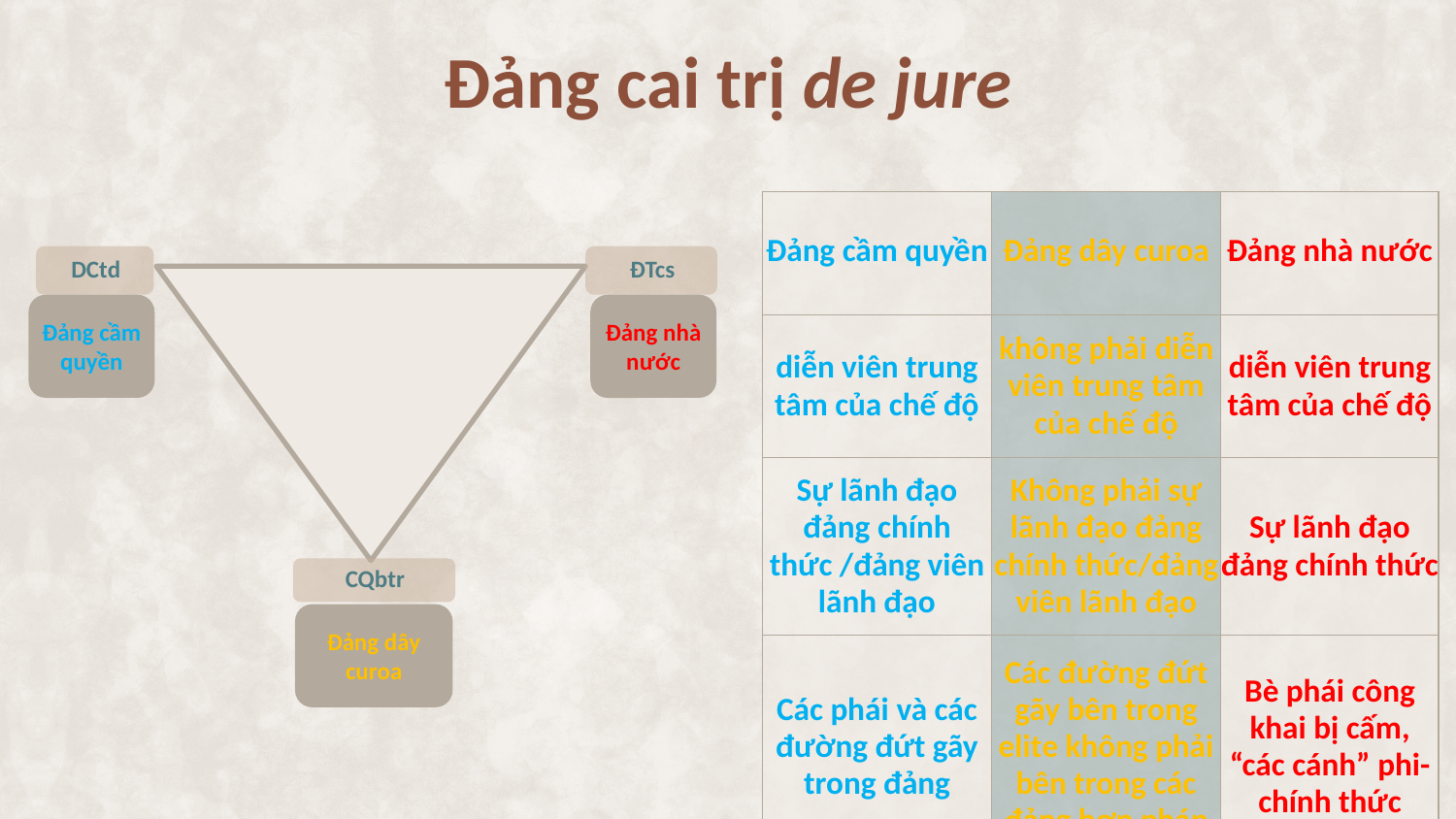

# Đảng cai trị de jure

ĐTcs
DCtd
CQbtr
| Đảng cầm quyền | Đảng dây curoa | Đảng nhà nước |
| --- | --- | --- |
| diễn viên trung tâm của chế độ | không phải diễn viên trung tâm của chế độ | diễn viên trung tâm của chế độ |
| Sự lãnh đạo đảng chính thức /đảng viên lãnh đạo | Không phải sự lãnh đạo đảng chính thức/đảng viên lãnh đạo | Sự lãnh đạo đảng chính thức |
| Các phái và các đường đứt gãy trong đảng | Các đường đứt gãy bên trong elite không phải bên trong các đảng hợp pháp | Bè phái công khai bị cấm, “các cánh” phi-chính thức |
Đảng cầm quyền
Đảng nhà nước
Đảng dây curoa